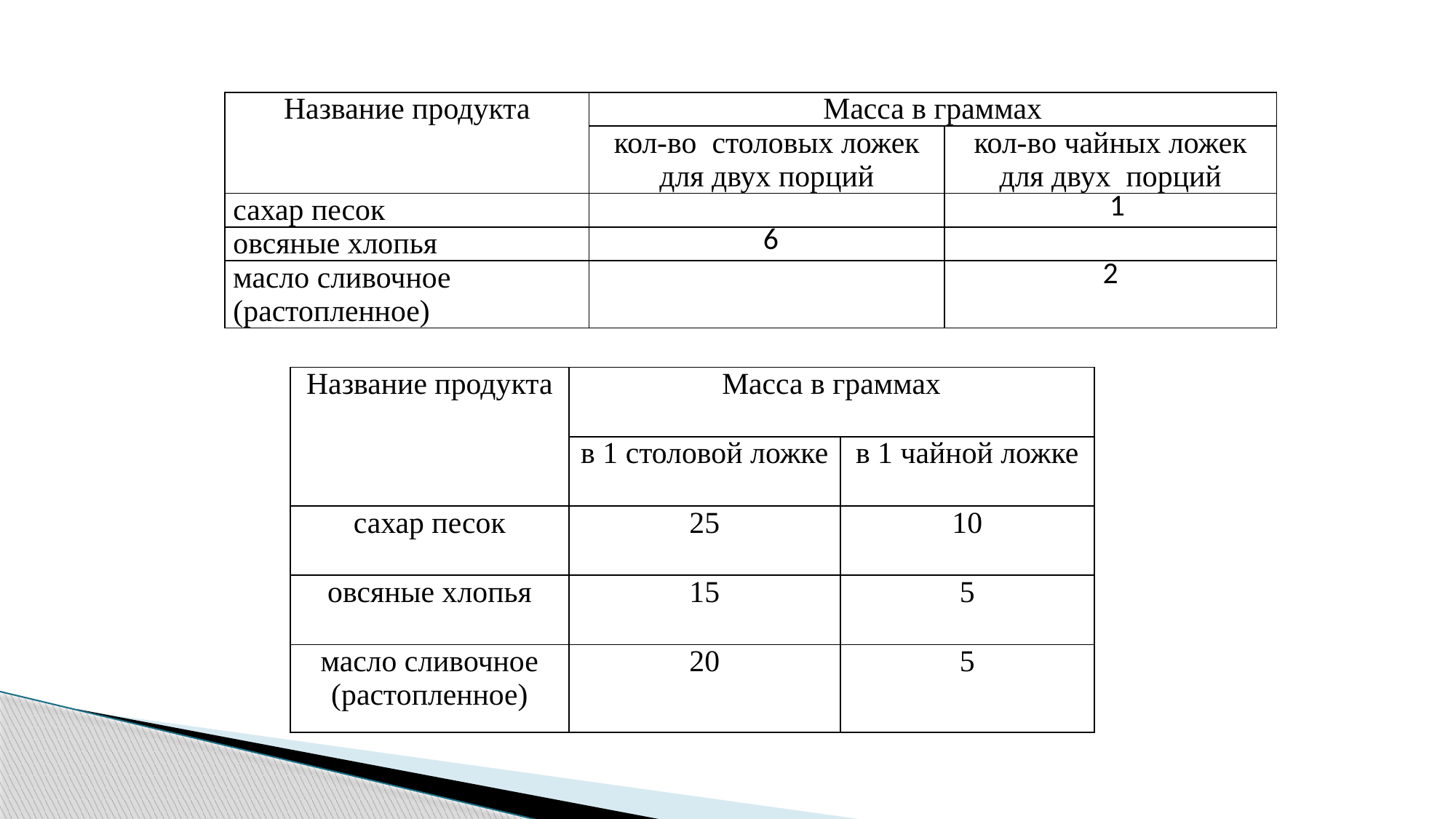

| Название продукта | Масса в граммах |  |
| --- | --- | --- |
|  | кол-во столовых ложек для двух порций | кол-во чайных ложек для двух порций |
| сахар песок |  | 1 |
| овсяные хлопья | 6 |  |
| масло сливочное (растопленное) |  | 2 |
| Название продукта | Масса в граммах |  |
| --- | --- | --- |
|  | в 1 столовой ложке | в 1 чайной ложке |
| сахар песок | 25 | 10 |
| овсяные хлопья | 15 | 5 |
| масло сливочное (растопленное) | 20 | 5 |